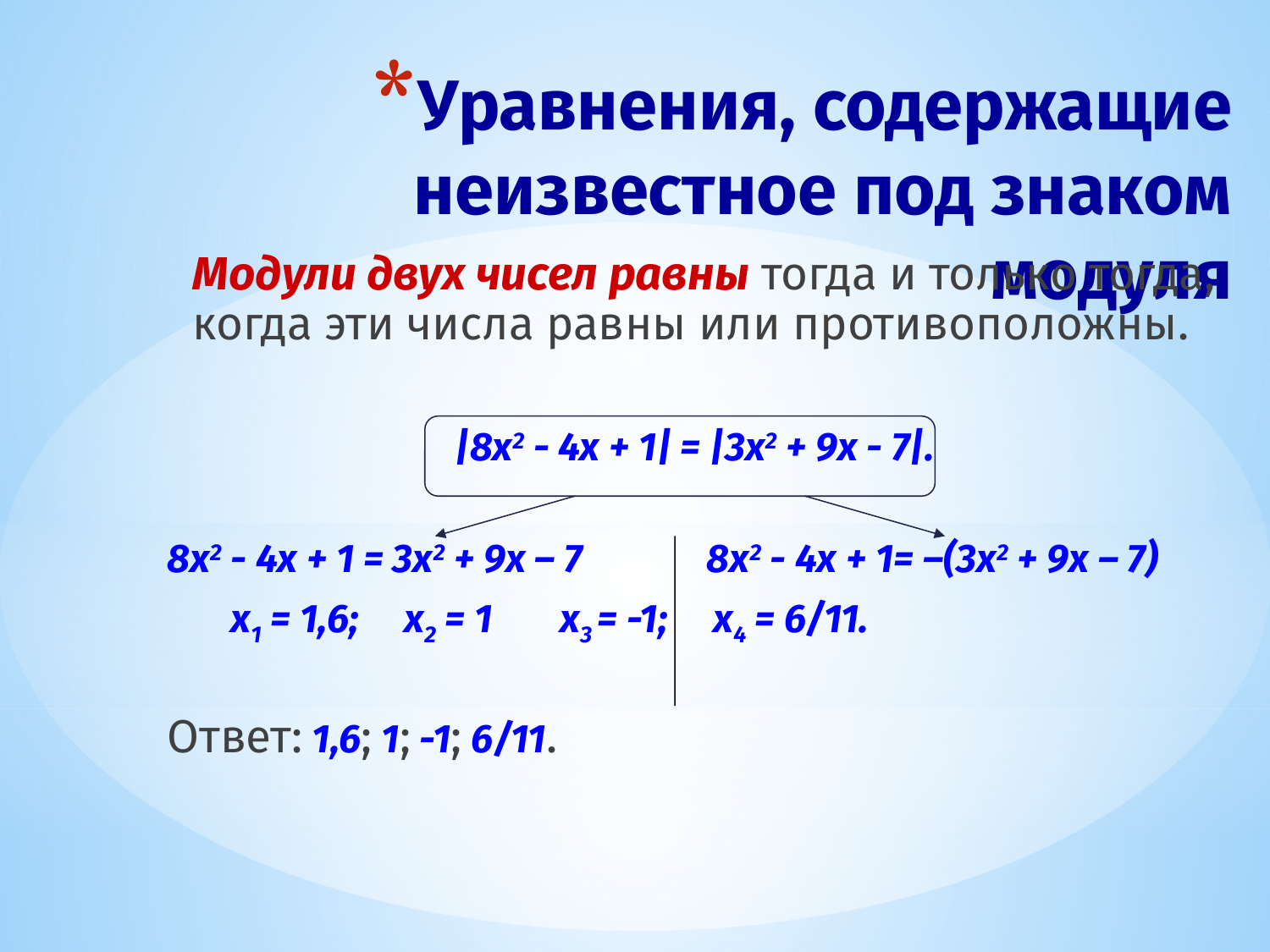

# Уравнения, содержащие неизвестное под знаком модуля
	Модули двух чисел равны тогда и только тогда, когда эти числа равны или противоположны.

|8х2 - 4х + 1| = |3х2 + 9х - 7|.

8х2 - 4х + 1 = 3х2 + 9х – 7 	    8х2 - 4х + 1= –(3х2 + 9х – 7)
       х1 = 1,6;     х2 = 1			 х3 = -1;     х4 = 6/11.

Ответ: 1,6; 1; -1; 6/11.